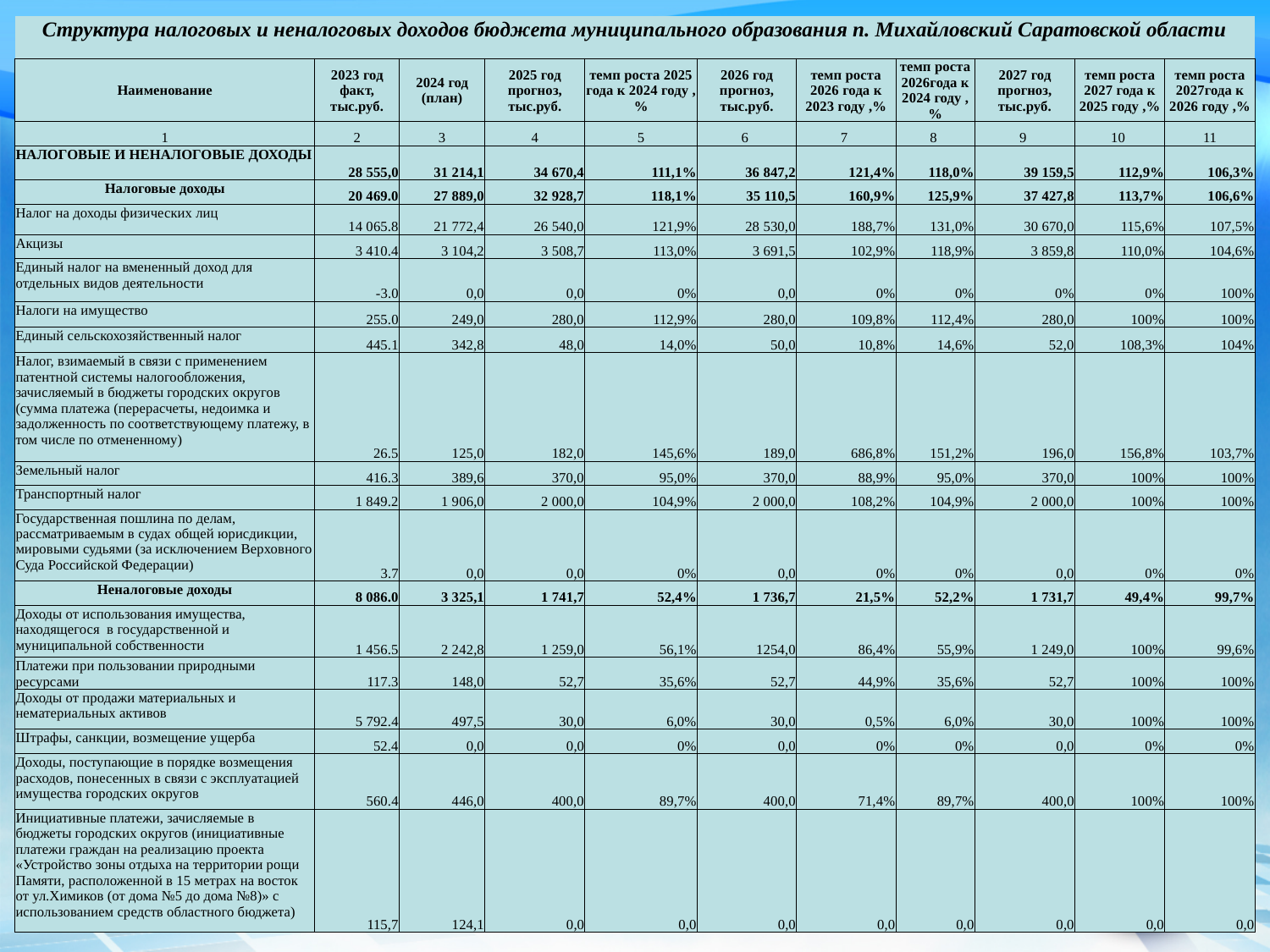

| Структура налоговых и неналоговых доходов бюджета муниципального образования п. Михайловский Саратовской области |  |  |  |  |  |  |  |  |  |  |
| --- | --- | --- | --- | --- | --- | --- | --- | --- | --- | --- |
|  |  |  |  |  |  |  |  |  |  |  |
| Наименование | 2023 год факт, тыс.руб. | 2024 год (план) | 2025 год прогноз, тыс.руб. | темп роста 2025 года к 2024 году ,% | 2026 год прогноз, тыс.руб. | темп роста 2026 года к 2023 году ,% | темп роста 2026года к 2024 году ,% | 2027 год прогноз, тыс.руб. | темп роста 2027 года к 2025 году ,% | темп роста 2027года к 2026 году ,% |
| 1 | 2 | 3 | 4 | 5 | 6 | 7 | 8 | 9 | 10 | 11 |
| НАЛОГОВЫЕ И НЕНАЛОГОВЫЕ ДОХОДЫ | 28 555,0 | 31 214,1 | 34 670,4 | 111,1% | 36 847,2 | 121,4% | 118,0% | 39 159,5 | 112,9% | 106,3% |
| Налоговые доходы | 20 469.0 | 27 889,0 | 32 928,7 | 118,1% | 35 110,5 | 160,9% | 125,9% | 37 427,8 | 113,7% | 106,6% |
| Налог на доходы физических лиц | 14 065.8 | 21 772,4 | 26 540,0 | 121,9% | 28 530,0 | 188,7% | 131,0% | 30 670,0 | 115,6% | 107,5% |
| Акцизы | 3 410.4 | 3 104,2 | 3 508,7 | 113,0% | 3 691,5 | 102,9% | 118,9% | 3 859,8 | 110,0% | 104,6% |
| Единый налог на вмененный доход для отдельных видов деятельности | -3.0 | 0,0 | 0,0 | 0% | 0,0 | 0% | 0% | 0% | 0% | 100% |
| Налоги на имущество | 255.0 | 249,0 | 280,0 | 112,9% | 280,0 | 109,8% | 112,4% | 280,0 | 100% | 100% |
| Единый сельскохозяйственный налог | 445.1 | 342,8 | 48,0 | 14,0% | 50,0 | 10,8% | 14,6% | 52,0 | 108,3% | 104% |
| Налог, взимаемый в связи с применением патентной системы налогообложения, зачисляемый в бюджеты городских округов (сумма платежа (перерасчеты, недоимка и задолженность по соответствующему платежу, в том числе по отмененному) | 26.5 | 125,0 | 182,0 | 145,6% | 189,0 | 686,8% | 151,2% | 196,0 | 156,8% | 103,7% |
| Земельный налог | 416.3 | 389,6 | 370,0 | 95,0% | 370,0 | 88,9% | 95,0% | 370,0 | 100% | 100% |
| Транспортный налог | 1 849.2 | 1 906,0 | 2 000,0 | 104,9% | 2 000,0 | 108,2% | 104,9% | 2 000,0 | 100% | 100% |
| Государственная пошлина по делам, рассматриваемым в судах общей юрисдикции, мировыми судьями (за исключением Верховного Суда Российской Федерации) | 3.7 | 0,0 | 0,0 | 0% | 0,0 | 0% | 0% | 0,0 | 0% | 0% |
| Неналоговые доходы | 8 086.0 | 3 325,1 | 1 741,7 | 52,4% | 1 736,7 | 21,5% | 52,2% | 1 731,7 | 49,4% | 99,7% |
| Доходы от использования имущества, находящегося в государственной и муниципальной собственности | 1 456.5 | 2 242,8 | 1 259,0 | 56,1% | 1254,0 | 86,4% | 55,9% | 1 249,0 | 100% | 99,6% |
| Платежи при пользовании природными ресурсами | 117.3 | 148,0 | 52,7 | 35,6% | 52,7 | 44,9% | 35,6% | 52,7 | 100% | 100% |
| Доходы от продажи материальных и нематериальных активов | 5 792.4 | 497,5 | 30,0 | 6,0% | 30,0 | 0,5% | 6,0% | 30,0 | 100% | 100% |
| Штрафы, санкции, возмещение ущерба | 52.4 | 0,0 | 0,0 | 0% | 0,0 | 0% | 0% | 0,0 | 0% | 0% |
| Доходы, поступающие в порядке возмещения расходов, понесенных в связи с эксплуатацией имущества городских округов | 560.4 | 446,0 | 400,0 | 89,7% | 400,0 | 71,4% | 89,7% | 400,0 | 100% | 100% |
| Инициативные платежи, зачисляемые в бюджеты городских округов (инициативные платежи граждан на реализацию проекта «Устройство зоны отдыха на территории рощи Памяти, расположенной в 15 метрах на восток от ул.Химиков (от дома №5 до дома №8)» с использованием средств областного бюджета) | 115,7 | 124,1 | 0,0 | 0,0 | 0,0 | 0,0 | 0,0 | 0,0 | 0,0 | 0,0 |